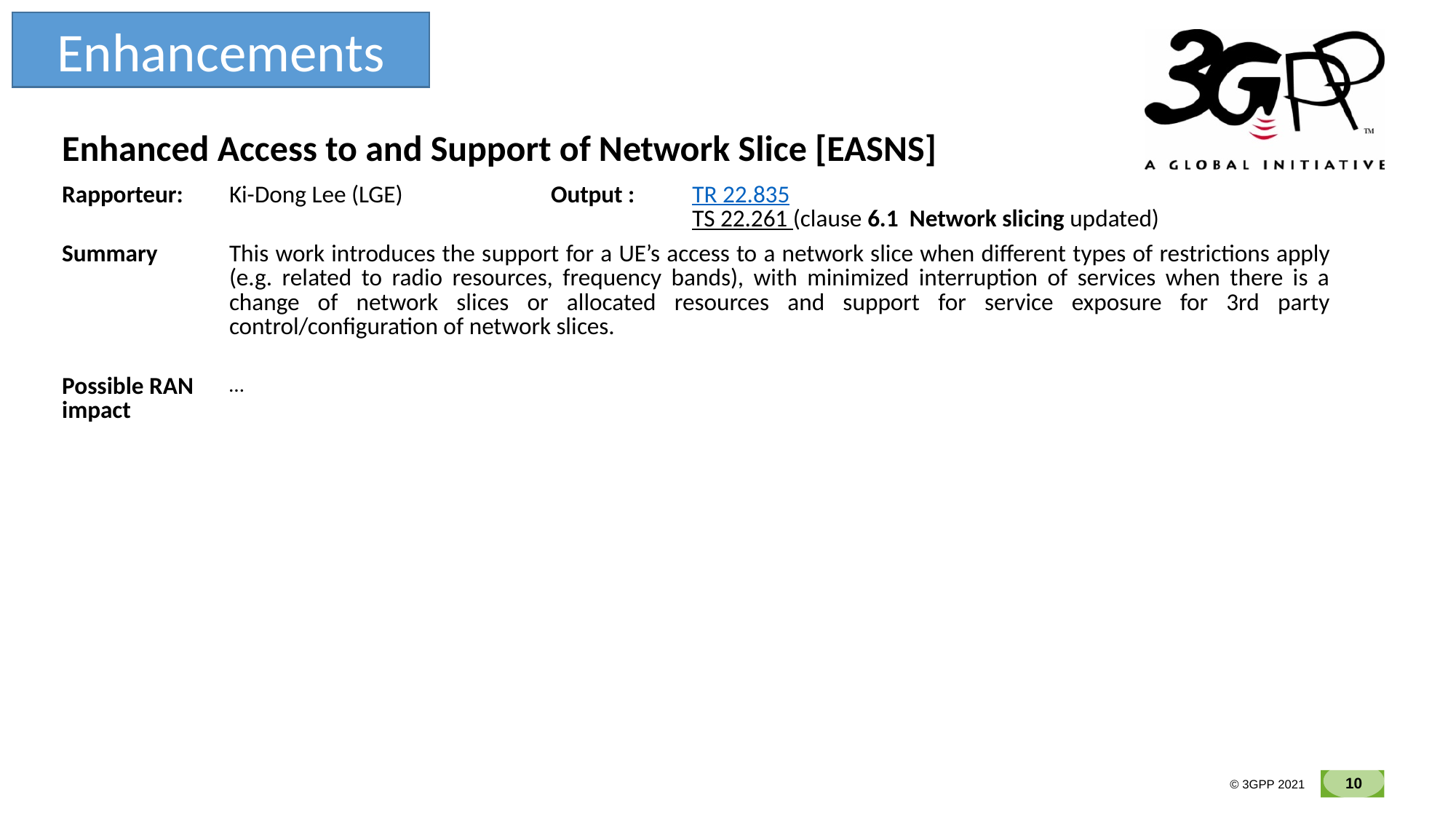

Enhancements
| Enhanced Access to and Support of Network Slice [EASNS] |  |  |  |
| --- | --- | --- | --- |
| Rapporteur: | Ki-Dong Lee (LGE) | Output : | TR 22.835 TS 22.261 (clause 6.1 Network slicing updated) |
| Summary | This work introduces the support for a UE’s access to a network slice when different types of restrictions apply (e.g. related to radio resources, frequency bands), with minimized interruption of services when there is a change of network slices or allocated resources and support for service exposure for 3rd party control/configuration of network slices. |  |  |
| Possible RAN impact | … |  |  |